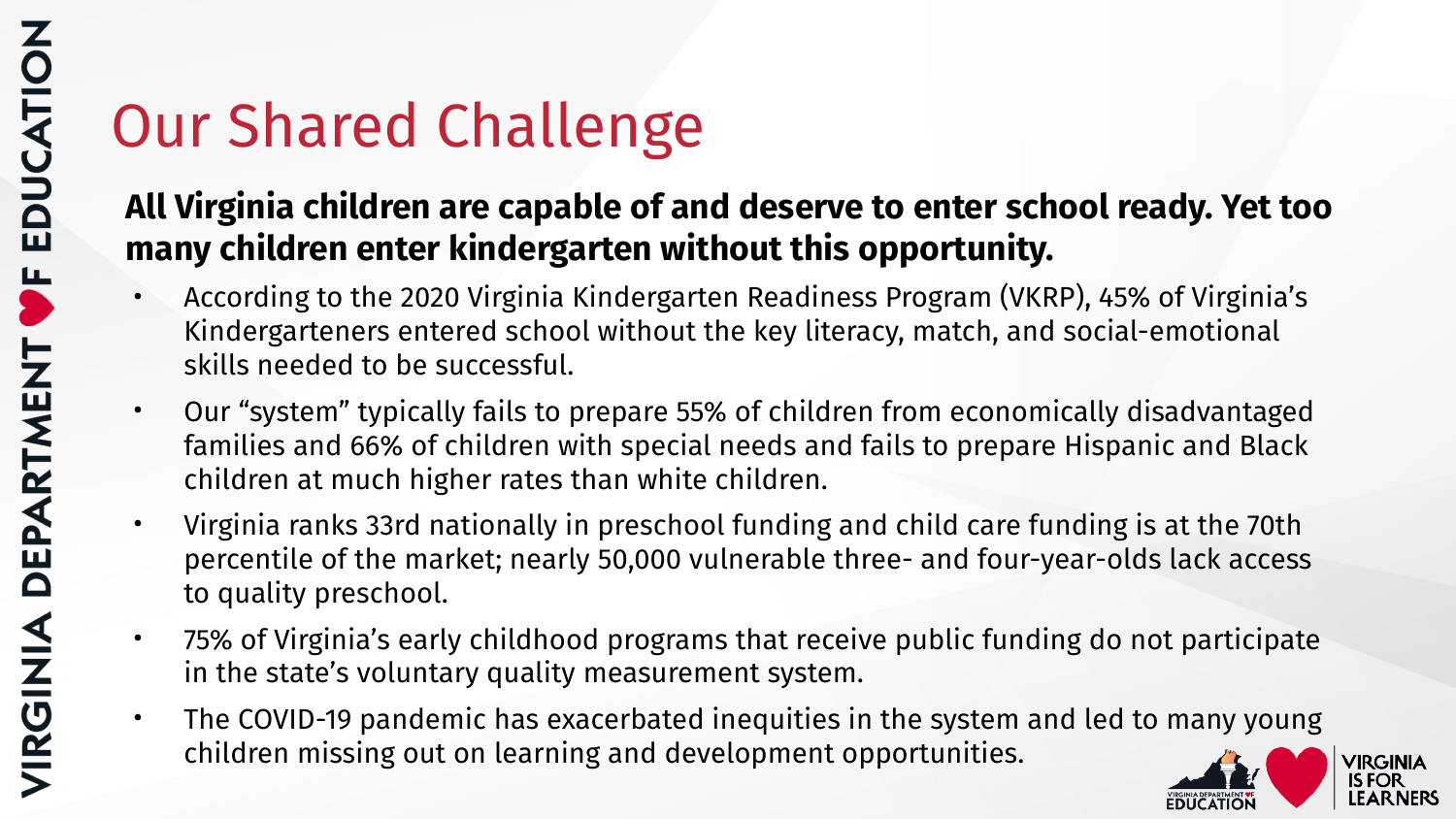

# Our Shared Challenge
All Virginia children are capable of and deserve to enter school ready. Yet too many children enter kindergarten without this opportunity.
According to the 2020 Virginia Kindergarten Readiness Program (VKRP), 45% of Virginia’s Kindergarteners entered school without the key literacy, match, and social-emotional skills needed to be successful.
Our “system” typically fails to prepare 55% of children from economically disadvantaged families and 66% of children with special needs and fails to prepare Hispanic and Black children at much higher rates than white children.
Virginia ranks 33rd nationally in preschool funding and child care funding is at the 70th percentile of the market; nearly 50,000 vulnerable three- and four-year-olds lack access to quality preschool.
75% of Virginia’s early childhood programs that receive public funding do not participate in the state’s voluntary quality measurement system.
The COVID-19 pandemic has exacerbated inequities in the system and led to many young children missing out on learning and development opportunities.